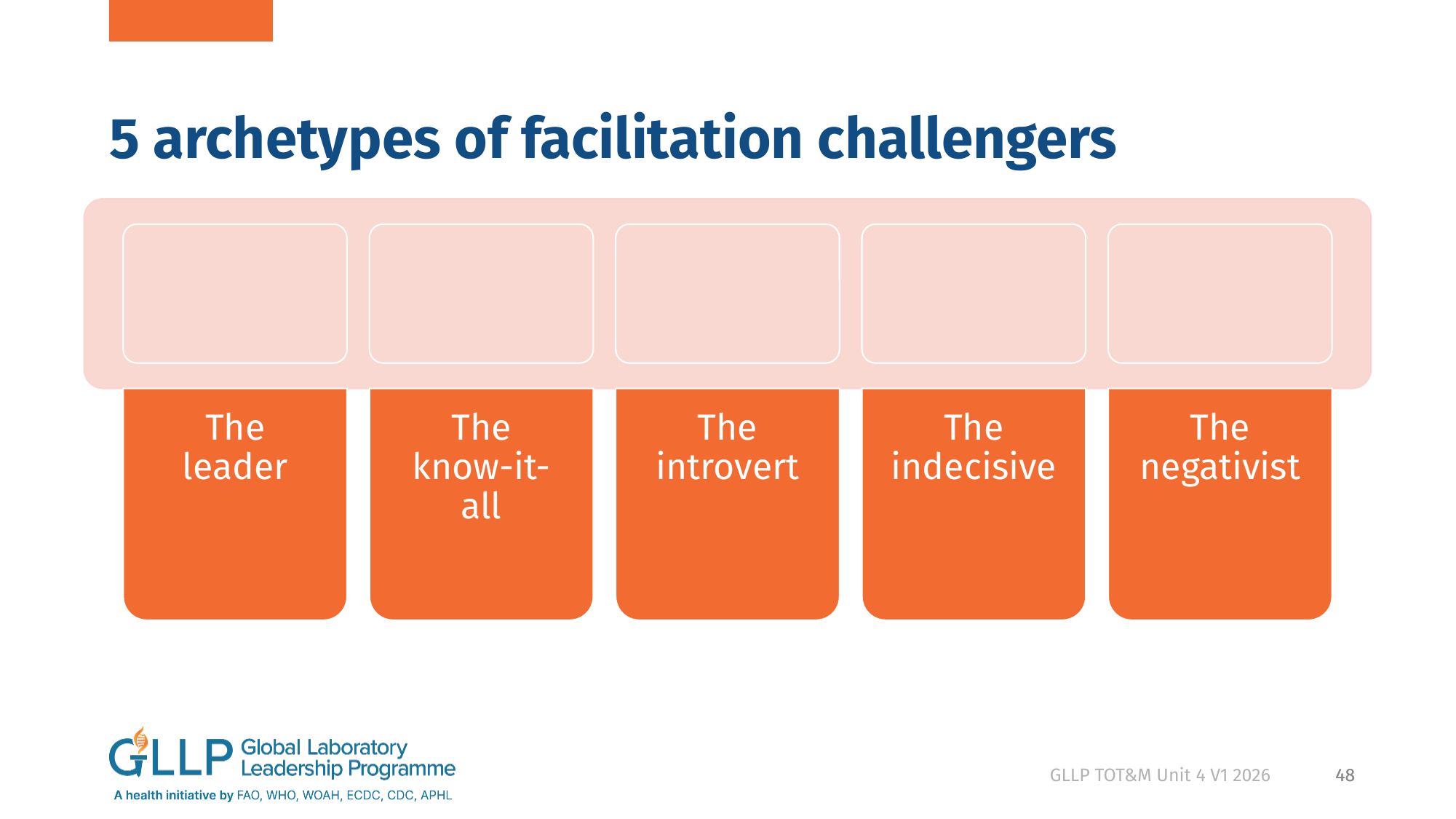

# 5 archetypes of facilitation challengers
The leader
The know-it-all
The introvert
The indecisive
The negativist
GLLP TOT&M Unit 4 V1 2026
48
48